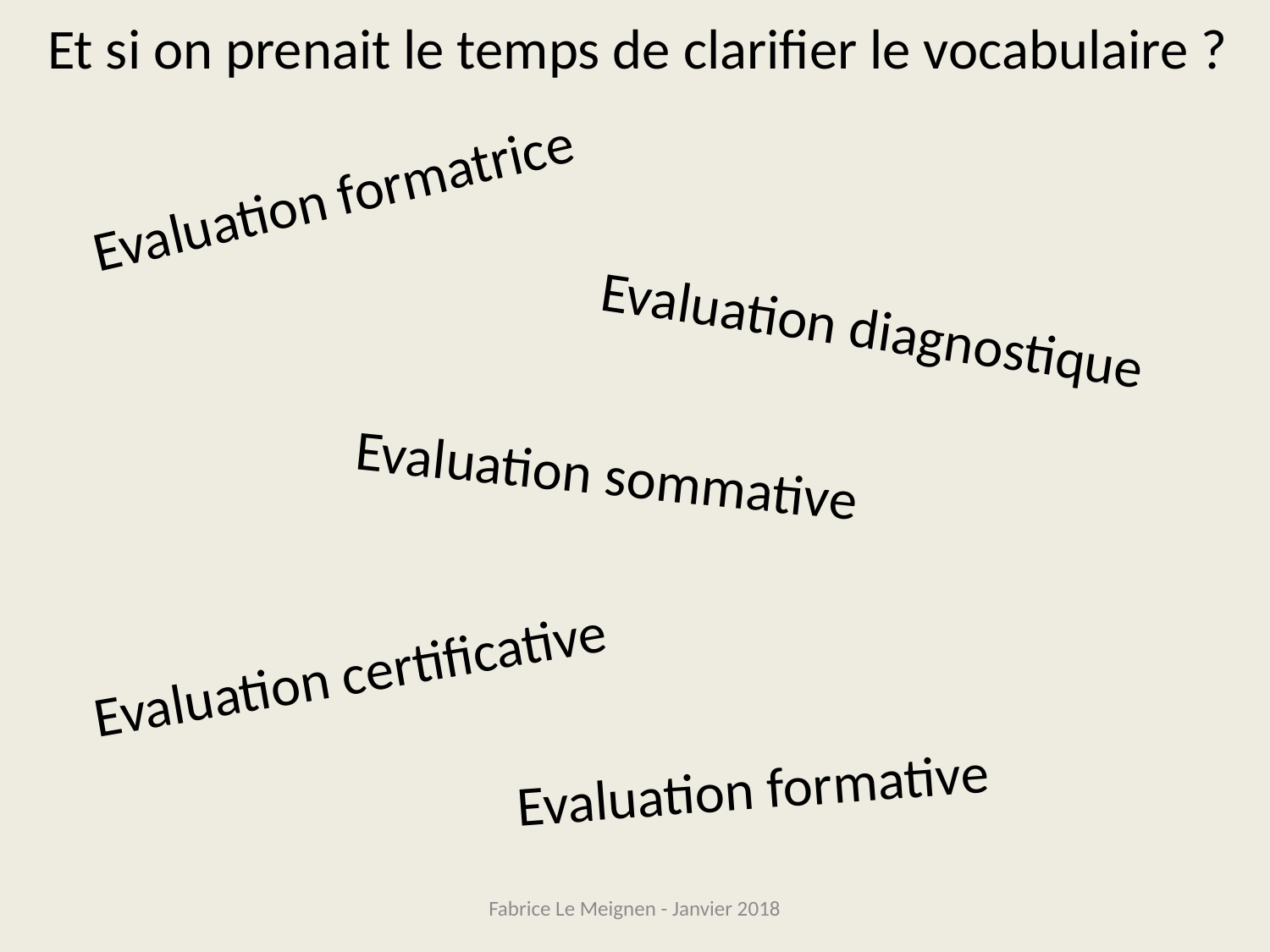

Et si on prenait le temps de clarifier le vocabulaire ?
Evaluation formatrice
Evaluation diagnostique
Evaluation sommative
Evaluation certificative
Evaluation formative
Fabrice Le Meignen - Janvier 2018